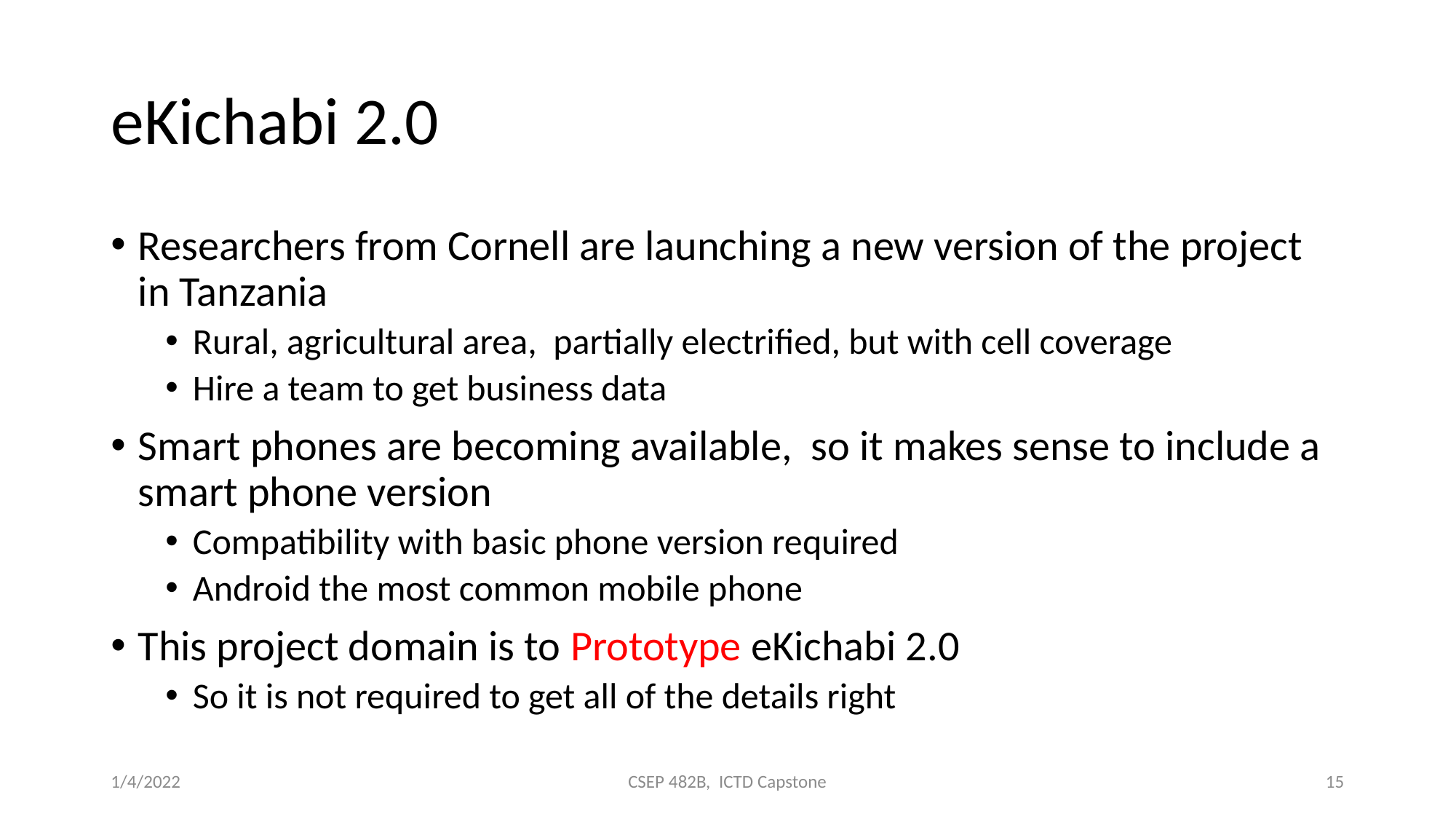

# eKichabi 2.0
Researchers from Cornell are launching a new version of the project in Tanzania
Rural, agricultural area,  partially electrified, but with cell coverage
Hire a team to get business data
Smart phones are becoming available,  so it makes sense to include a smart phone version
Compatibility with basic phone version required
Android the most common mobile phone
This project domain is to Prototype eKichabi 2.0
So it is not required to get all of the details right

1/4/2022
CSEP 482B,  ICTD Capstone
15